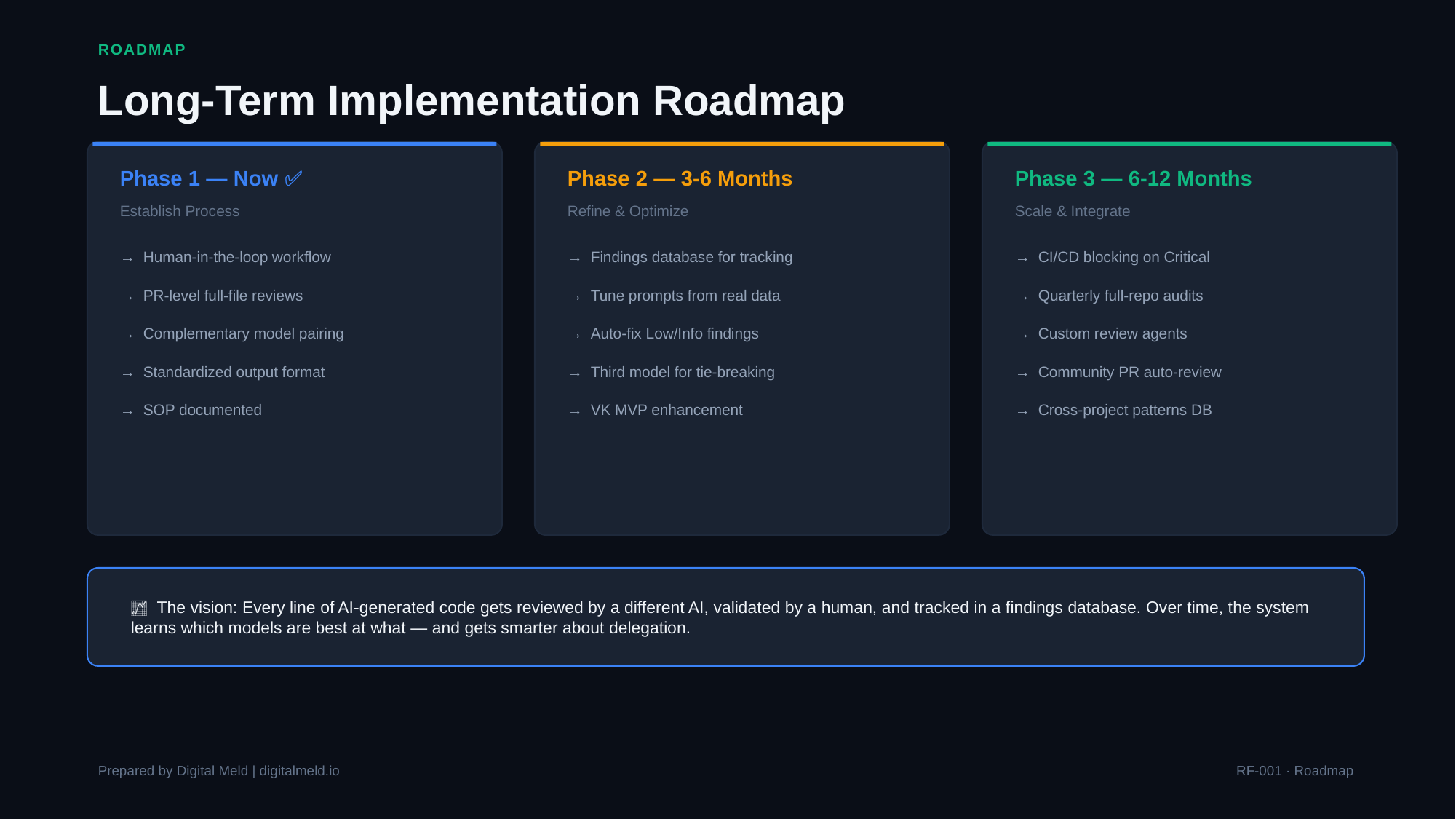

ROADMAP
Long-Term Implementation Roadmap

Phase 1 — Now ✅
Phase 2 — 3-6 Months
Phase 3 — 6-12 Months
Establish Process
Refine & Optimize
Scale & Integrate
→  Human-in-the-loop workflow
→  Findings database for tracking
→  CI/CD blocking on Critical
→  PR-level full-file reviews
→  Tune prompts from real data
→  Quarterly full-repo audits
→  Complementary model pairing
→  Auto-fix Low/Info findings
→  Custom review agents
→  Standardized output format
→  Third model for tie-breaking
→  Community PR auto-review
→  SOP documented
→  VK MVP enhancement
→  Cross-project patterns DB

📈  The vision: Every line of AI-generated code gets reviewed by a different AI, validated by a human, and tracked in a findings database. Over time, the system learns which models are best at what — and gets smarter about delegation.
Prepared by Digital Meld | digitalmeld.io
RF-001 · Roadmap